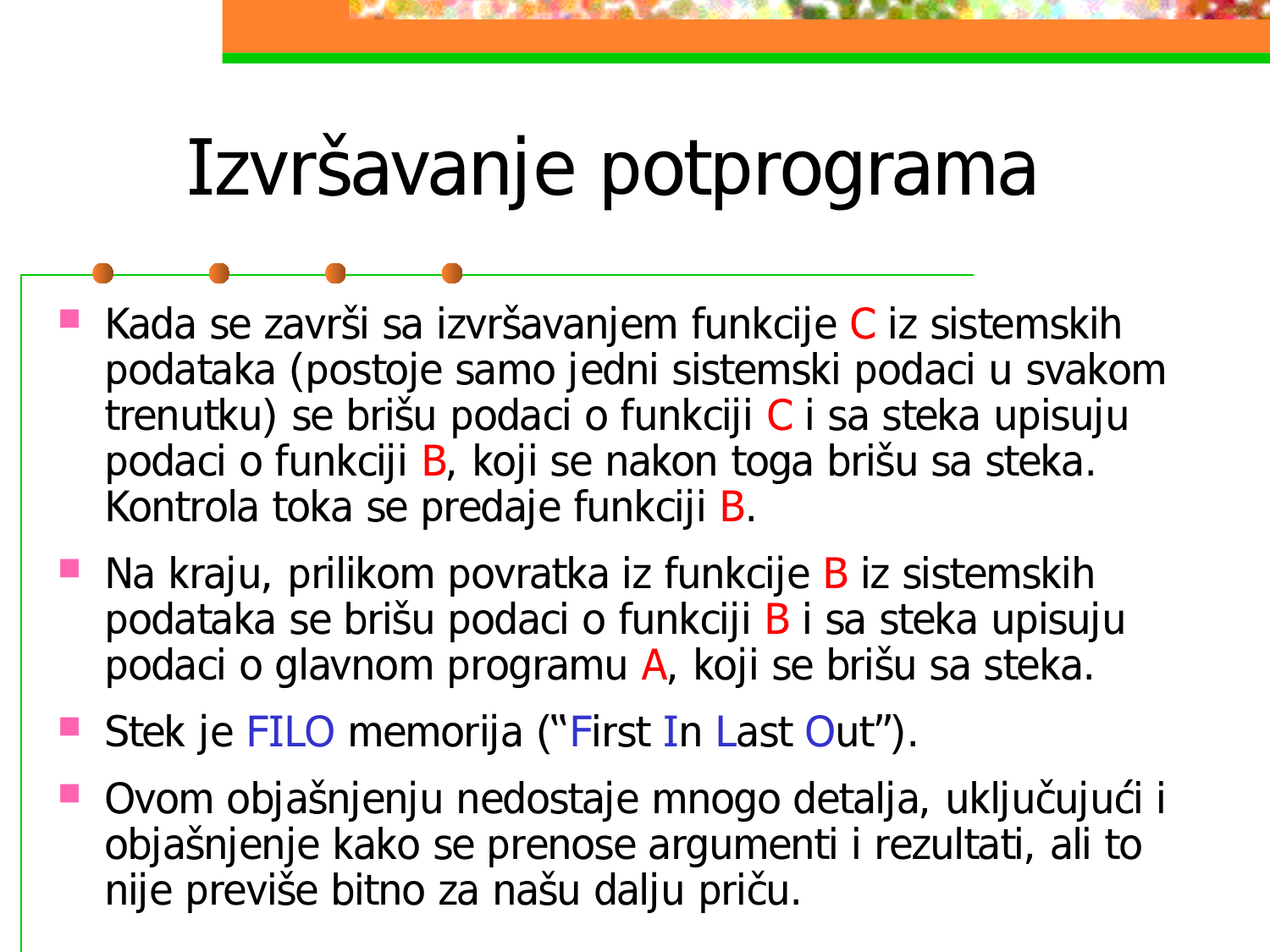

# Izvršavanje potprograma
Kada se završi sa izvršavanjem funkcije C iz sistemskih podataka (postoje samo jedni sistemski podaci u svakom trenutku) se brišu podaci o funkciji C i sa steka upisuju podaci o funkciji B, koji se nakon toga brišu sa steka. Kontrola toka se predaje funkciji B.
Na kraju, prilikom povratka iz funkcije B iz sistemskih podataka se brišu podaci o funkciji B i sa steka upisuju podaci o glavnom programu A, koji se brišu sa steka.
Stek je FILO memorija (“First In Last Out”).
Ovom objašnjenju nedostaje mnogo detalja, uključujući i objašnjenje kako se prenose argumenti i rezultati, ali to nije previše bitno za našu dalju priču.